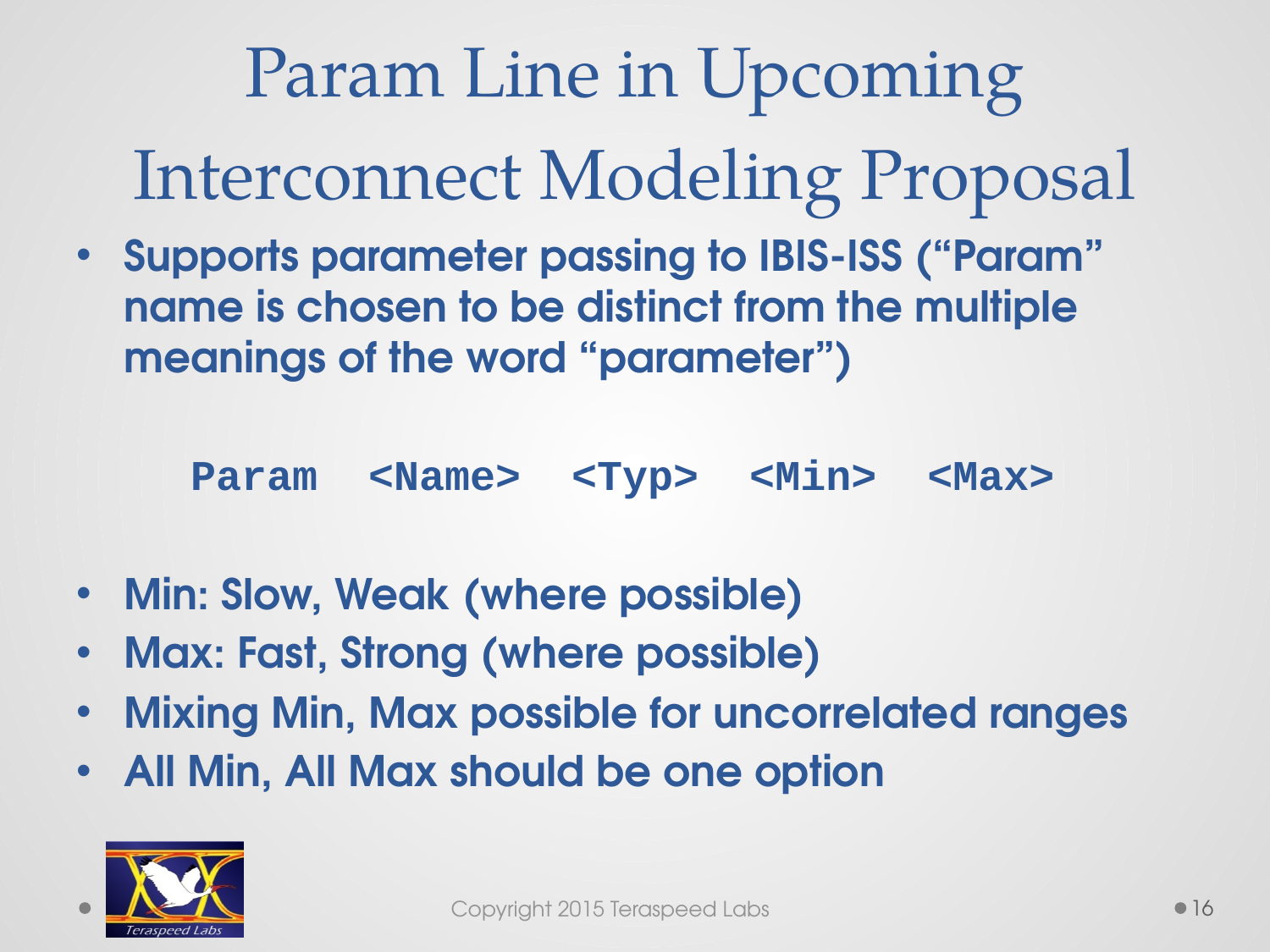

# Param Line in Upcoming Interconnect Modeling Proposal
Supports parameter passing to IBIS-ISS (“Param” name is chosen to be distinct from the multiple meanings of the word “parameter”)

  Param  <Name>  <Typ>  <Min>  <Max>

Min: Slow, Weak (where possible)
Max: Fast, Strong (where possible)
Mixing Min, Max possible for uncorrelated ranges
All Min, All Max should be one option

16
Copyright 2015 Teraspeed Labs